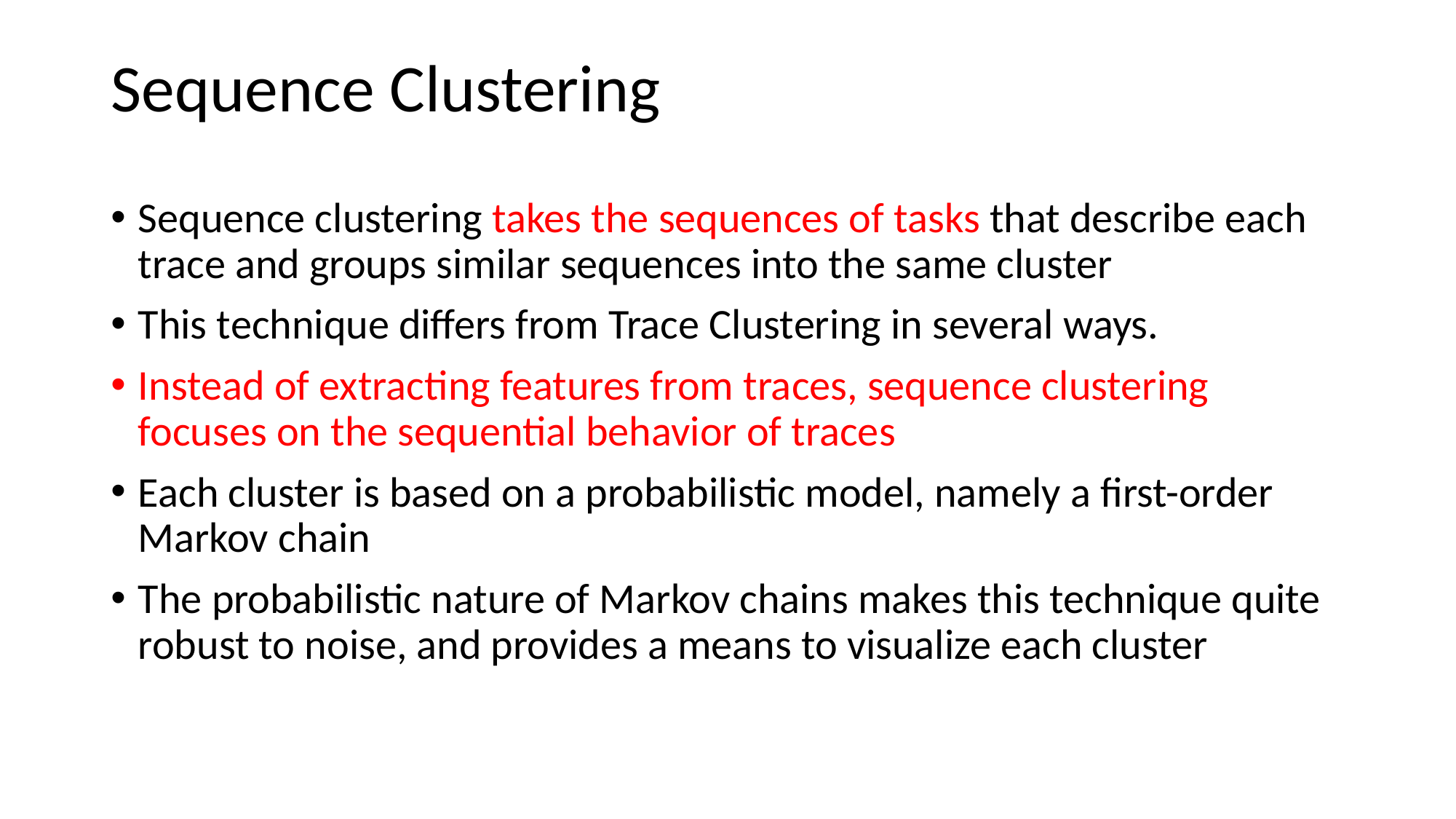

# Sequence Clustering
Sequence clustering takes the sequences of tasks that describe each trace and groups similar sequences into the same cluster
This technique differs from Trace Clustering in several ways.
Instead of extracting features from traces, sequence clustering focuses on the sequential behavior of traces
Each cluster is based on a probabilistic model, namely a first-order Markov chain
The probabilistic nature of Markov chains makes this technique quite robust to noise, and provides a means to visualize each cluster